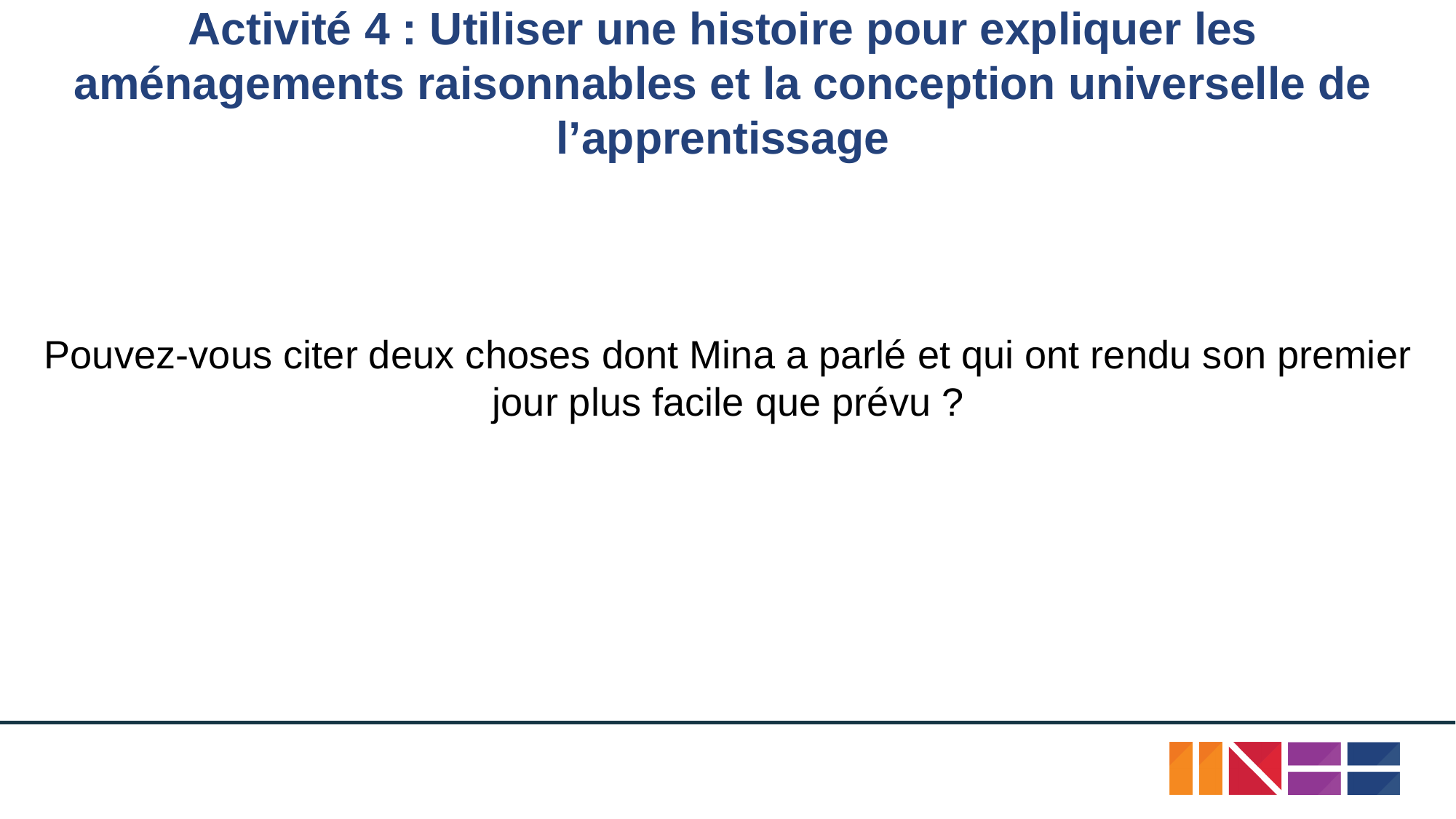

# Activité 4 : Utiliser une histoire pour expliquer les aménagements raisonnables et la conception universelle de l’apprentissage

Pouvez-vous citer deux choses dont Mina a parlé et qui ont rendu son premier jour plus facile que prévu ?